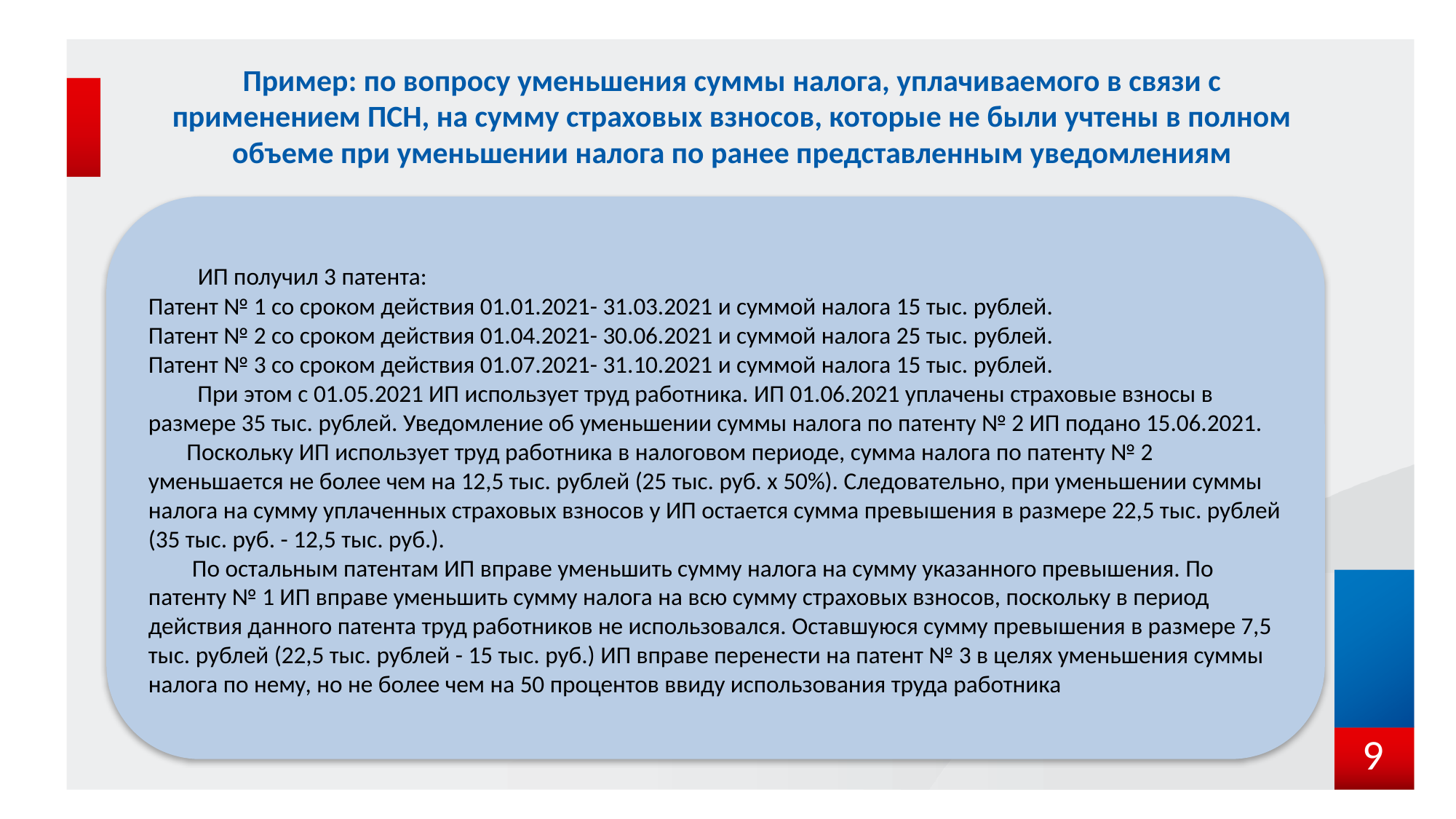

Пример: по вопросу уменьшения суммы налога, уплачиваемого в связи с применением ПСН, на сумму страховых взносов, которые не были учтены в полном объеме при уменьшении налога по ранее представленным уведомлениям
        ИП получил 3 патента:
Патент № 1 со сроком действия 01.01.2021- 31.03.2021 и суммой налога 15 тыс. рублей.
Патент № 2 со сроком действия 01.04.2021- 30.06.2021 и суммой налога 25 тыс. рублей.
Патент № 3 со сроком действия 01.07.2021- 31.10.2021 и суммой налога 15 тыс. рублей.
         При этом с 01.05.2021 ИП использует труд работника. ИП 01.06.2021 уплачены страховые взносы в размере 35 тыс. рублей. Уведомление об уменьшении суммы налога по патенту № 2 ИП подано 15.06.2021.
       Поскольку ИП использует труд работника в налоговом периоде, сумма налога по патенту № 2 уменьшается не более чем на 12,5 тыс. рублей (25 тыс. руб. х 50%). Следовательно, при уменьшении суммы налога на сумму уплаченных страховых взносов у ИП остается сумма превышения в размере 22,5 тыс. рублей (35 тыс. руб. - 12,5 тыс. руб.).
        По остальным патентам ИП вправе уменьшить сумму налога на сумму указанного превышения. По патенту № 1 ИП вправе уменьшить сумму налога на всю сумму страховых взносов, поскольку в период действия данного патента труд работников не использовался. Оставшуюся сумму превышения в размере 7,5 тыс. рублей (22,5 тыс. рублей - 15 тыс. руб.) ИП вправе перенести на патент № 3 в целях уменьшения суммы налога по нему, но не более чем на 50 процентов ввиду использования труда работника
9